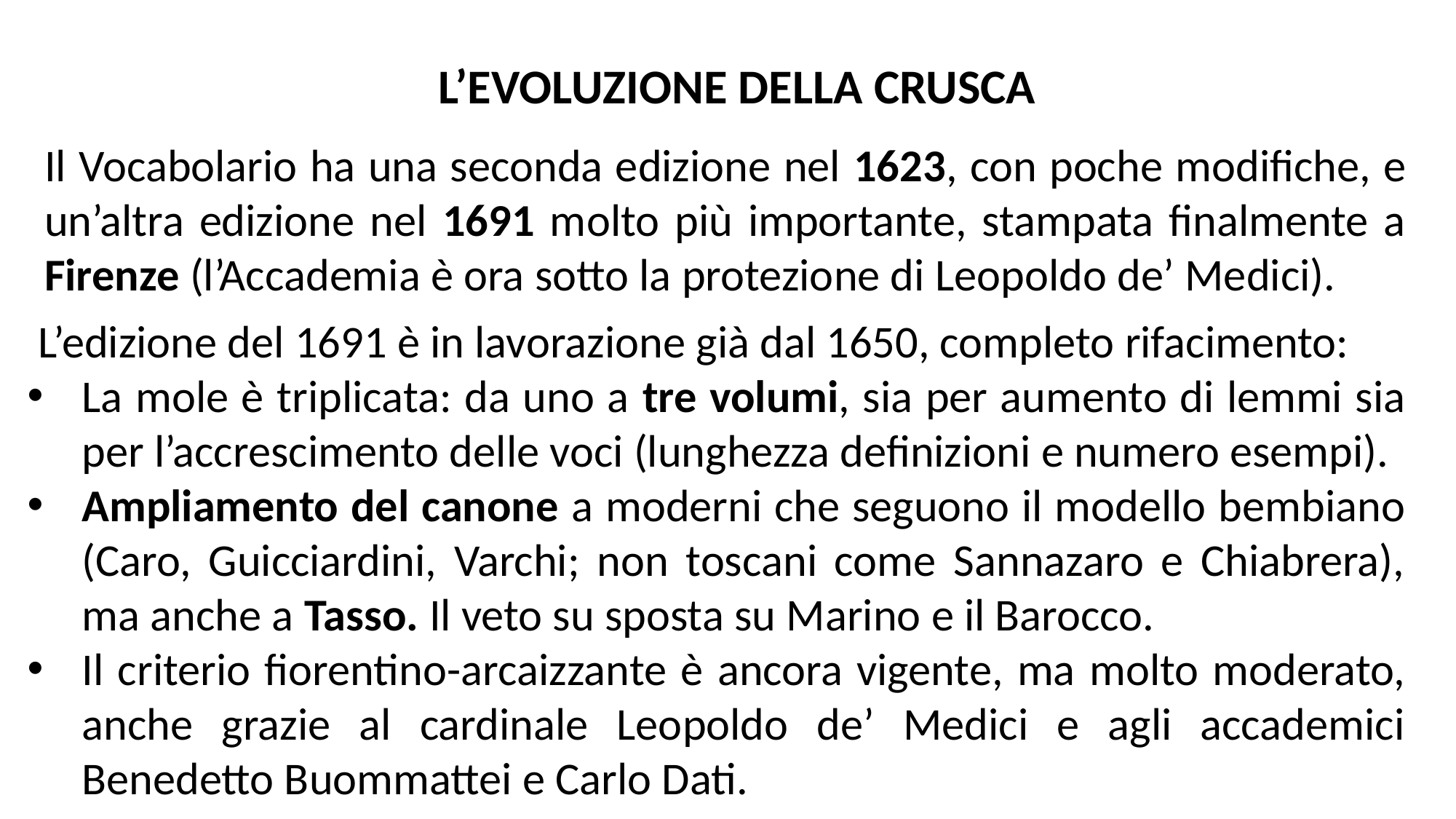

L’EVOLUZIONE DELLA CRUSCA
Il Vocabolario ha una seconda edizione nel 1623, con poche modifiche, e un’altra edizione nel 1691 molto più importante, stampata finalmente a Firenze (l’Accademia è ora sotto la protezione di Leopoldo de’ Medici).
 L’edizione del 1691 è in lavorazione già dal 1650, completo rifacimento:
La mole è triplicata: da uno a tre volumi, sia per aumento di lemmi sia per l’accrescimento delle voci (lunghezza definizioni e numero esempi).
Ampliamento del canone a moderni che seguono il modello bembiano (Caro, Guicciardini, Varchi; non toscani come Sannazaro e Chiabrera), ma anche a Tasso. Il veto su sposta su Marino e il Barocco.
Il criterio fiorentino-arcaizzante è ancora vigente, ma molto moderato, anche grazie al cardinale Leopoldo de’ Medici e agli accademici Benedetto Buommattei e Carlo Dati.